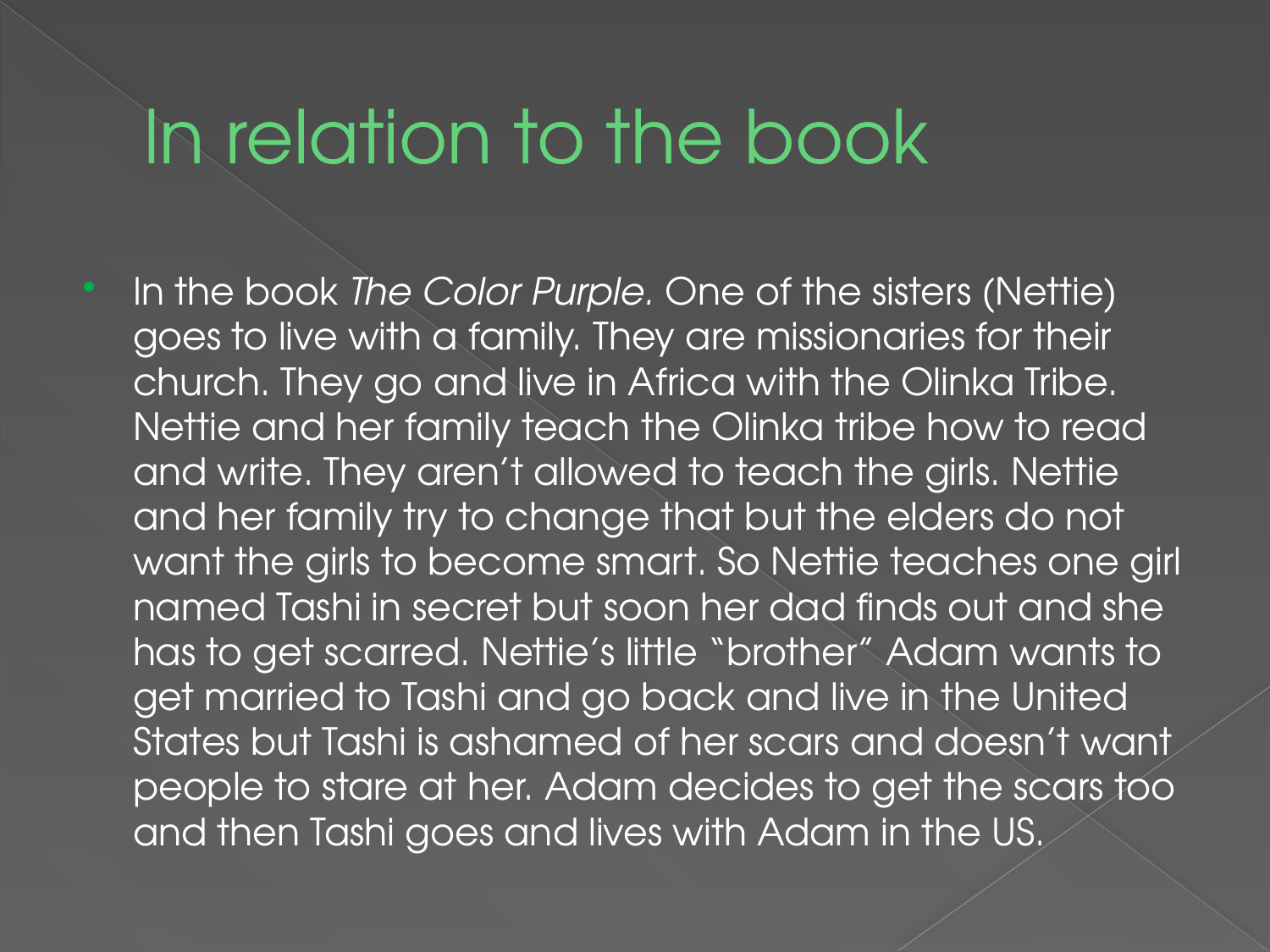

# In relation to the book
In the book The Color Purple. One of the sisters (Nettie) goes to live with a family. They are missionaries for their church. They go and live in Africa with the Olinka Tribe. Nettie and her family teach the Olinka tribe how to read and write. They aren’t allowed to teach the girls. Nettie and her family try to change that but the elders do not want the girls to become smart. So Nettie teaches one girl named Tashi in secret but soon her dad finds out and she has to get scarred. Nettie’s little “brother” Adam wants to get married to Tashi and go back and live in the United States but Tashi is ashamed of her scars and doesn’t want people to stare at her. Adam decides to get the scars too and then Tashi goes and lives with Adam in the US.